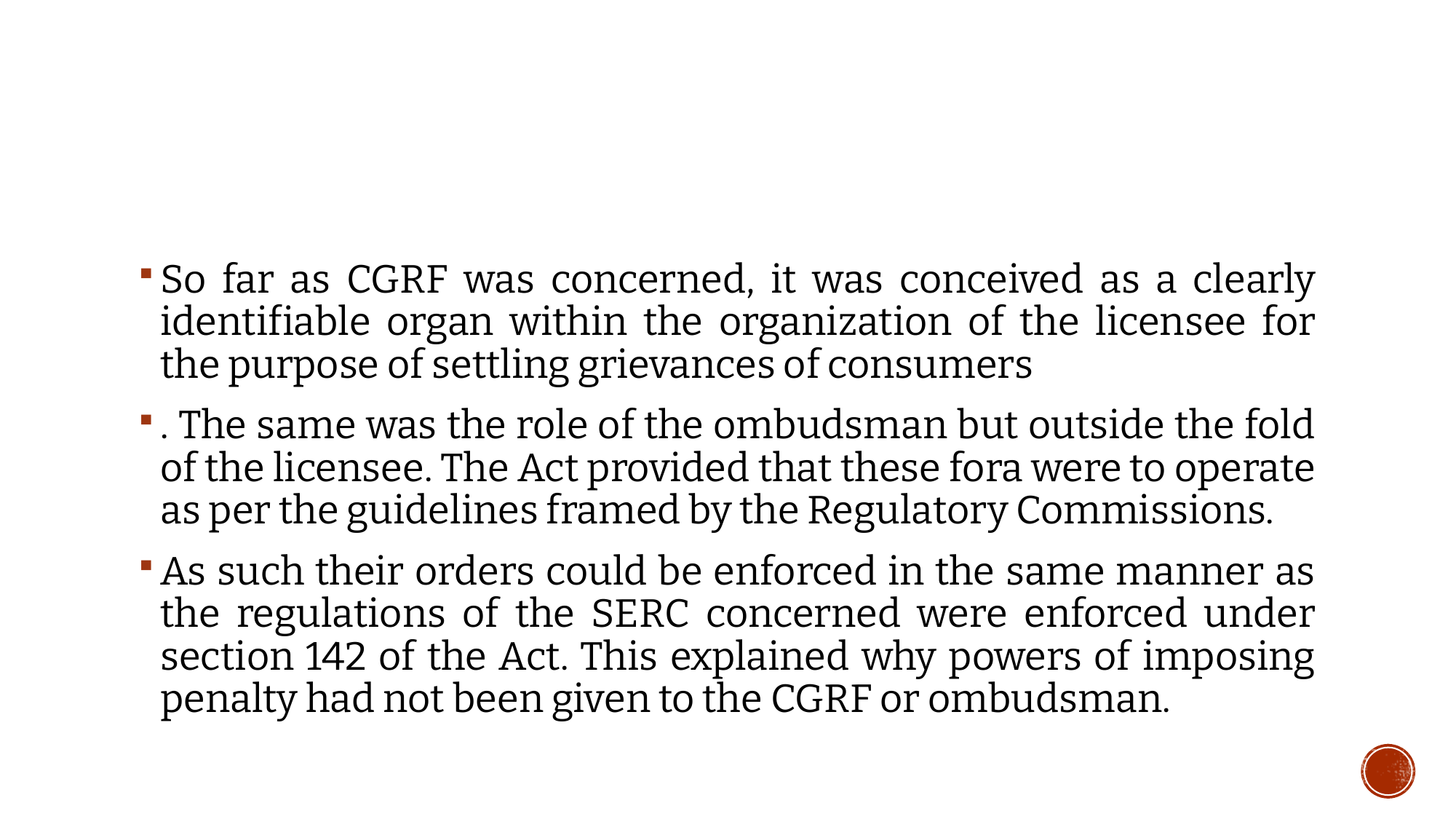

So far as CGRF was concerned, it was conceived as a clearly identifiable organ within the organization of the licensee for the purpose of settling grievances of consumers
. The same was the role of the ombudsman but outside the fold of the licensee. The Act provided that these fora were to operate as per the guidelines framed by the Regulatory Commissions.
As such their orders could be enforced in the same manner as the regulations of the SERC concerned were enforced under section 142 of the Act. This explained why powers of imposing penalty had not been given to the CGRF or ombudsman.